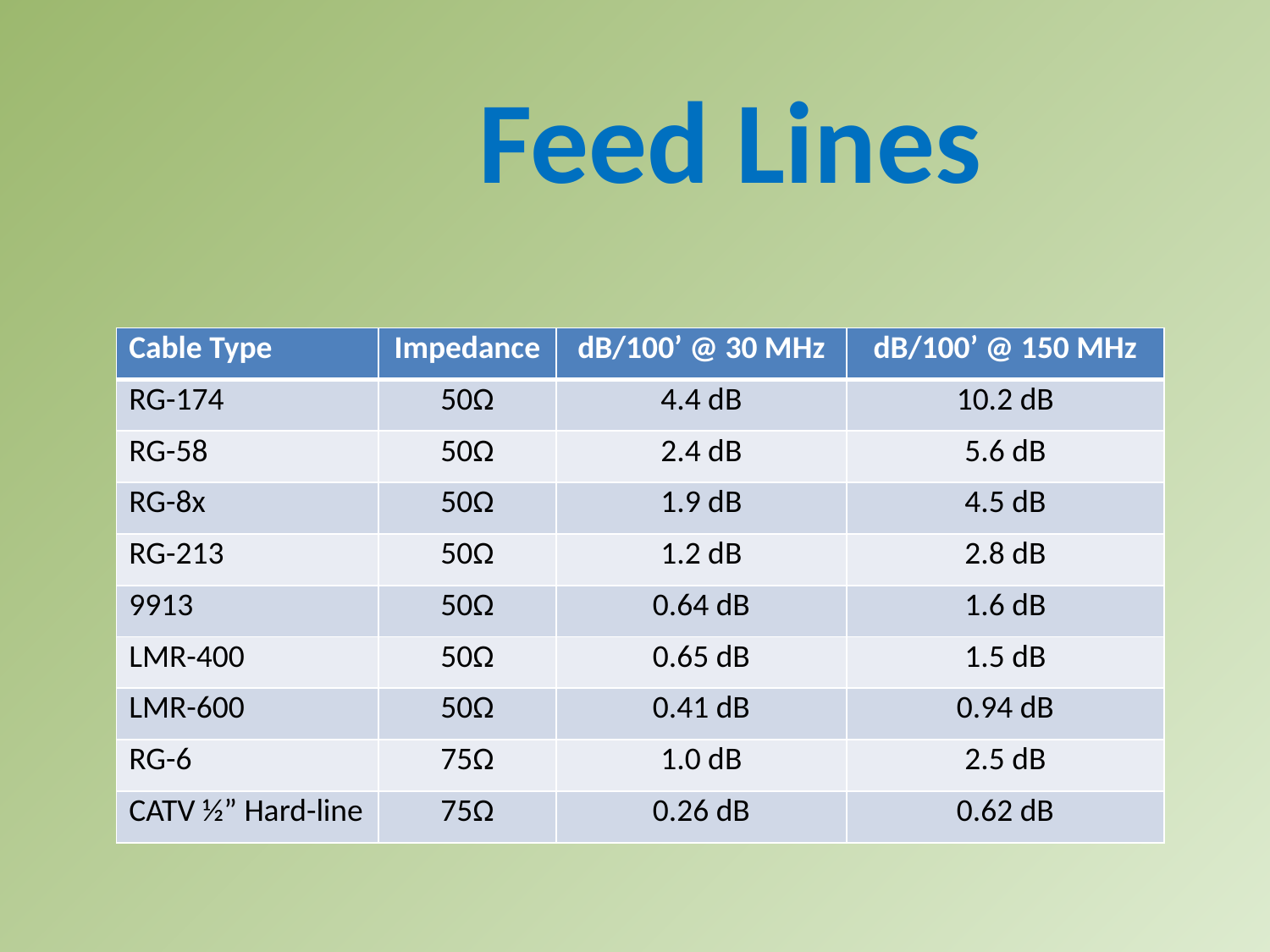

Feed Lines
| Cable Type | Impedance | dB/100’ @ 30 MHz | dB/100’ @ 150 MHz |
| --- | --- | --- | --- |
| RG-174 | 50Ω | 4.4 dB | 10.2 dB |
| RG-58 | 50Ω | 2.4 dB | 5.6 dB |
| RG-8x | 50Ω | 1.9 dB | 4.5 dB |
| RG-213 | 50Ω | 1.2 dB | 2.8 dB |
| 9913 | 50Ω | 0.64 dB | 1.6 dB |
| LMR-400 | 50Ω | 0.65 dB | 1.5 dB |
| LMR-600 | 50Ω | 0.41 dB | 0.94 dB |
| RG-6 | 75Ω | 1.0 dB | 2.5 dB |
| CATV ½” Hard-line | 75Ω | 0.26 dB | 0.62 dB |